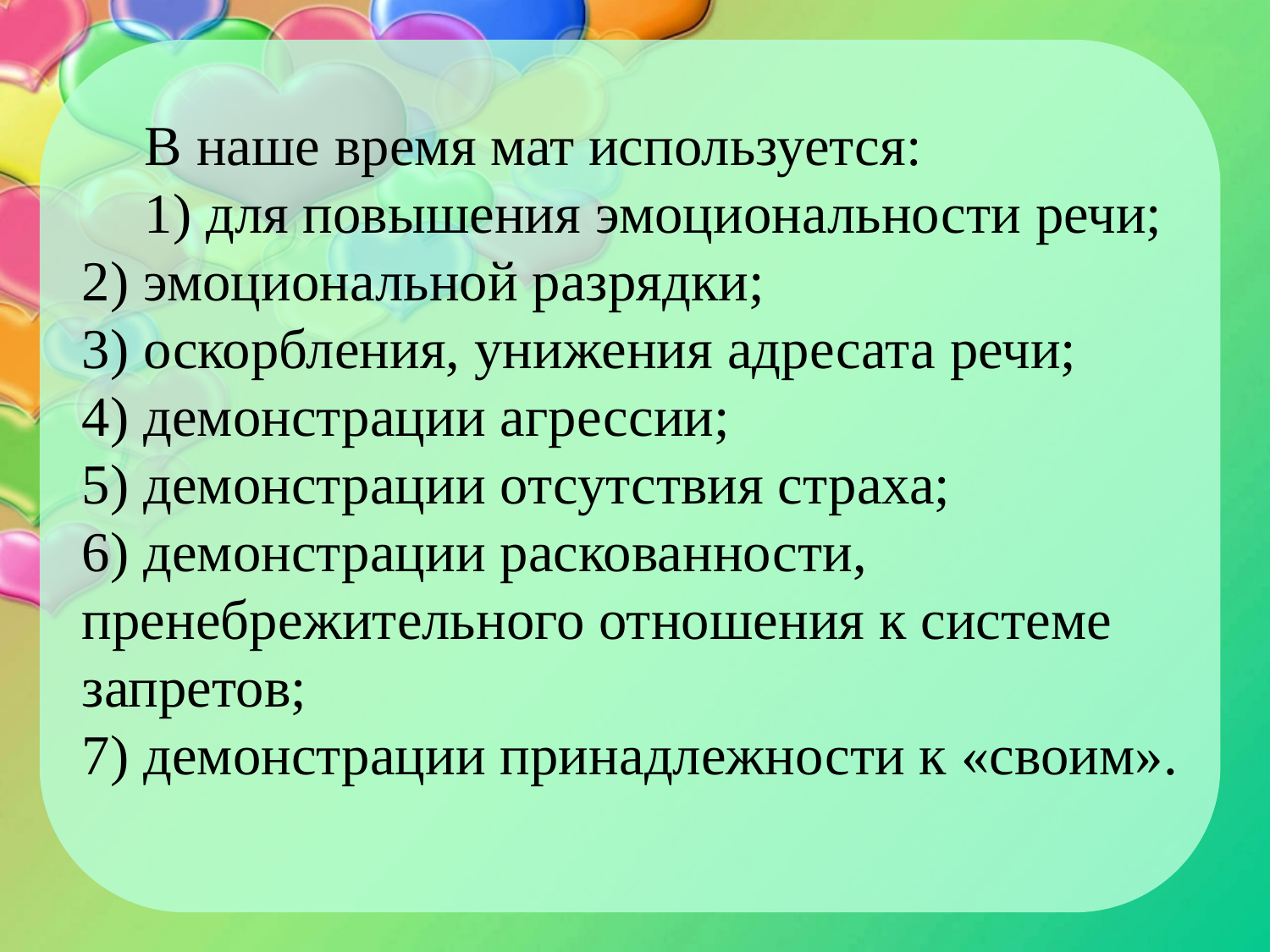

В наше время мат используется:
1) для повышения эмоциональности речи;
2) эмоциональной разрядки;
3) оскорбления, унижения адресата речи; 
4) демонстрации агрессии;
5) демонстрации отсутствия страха;
6) демонстрации раскованности, пренебрежительного отношения к системе запретов;
7) демонстрации принадлежности к «своим».